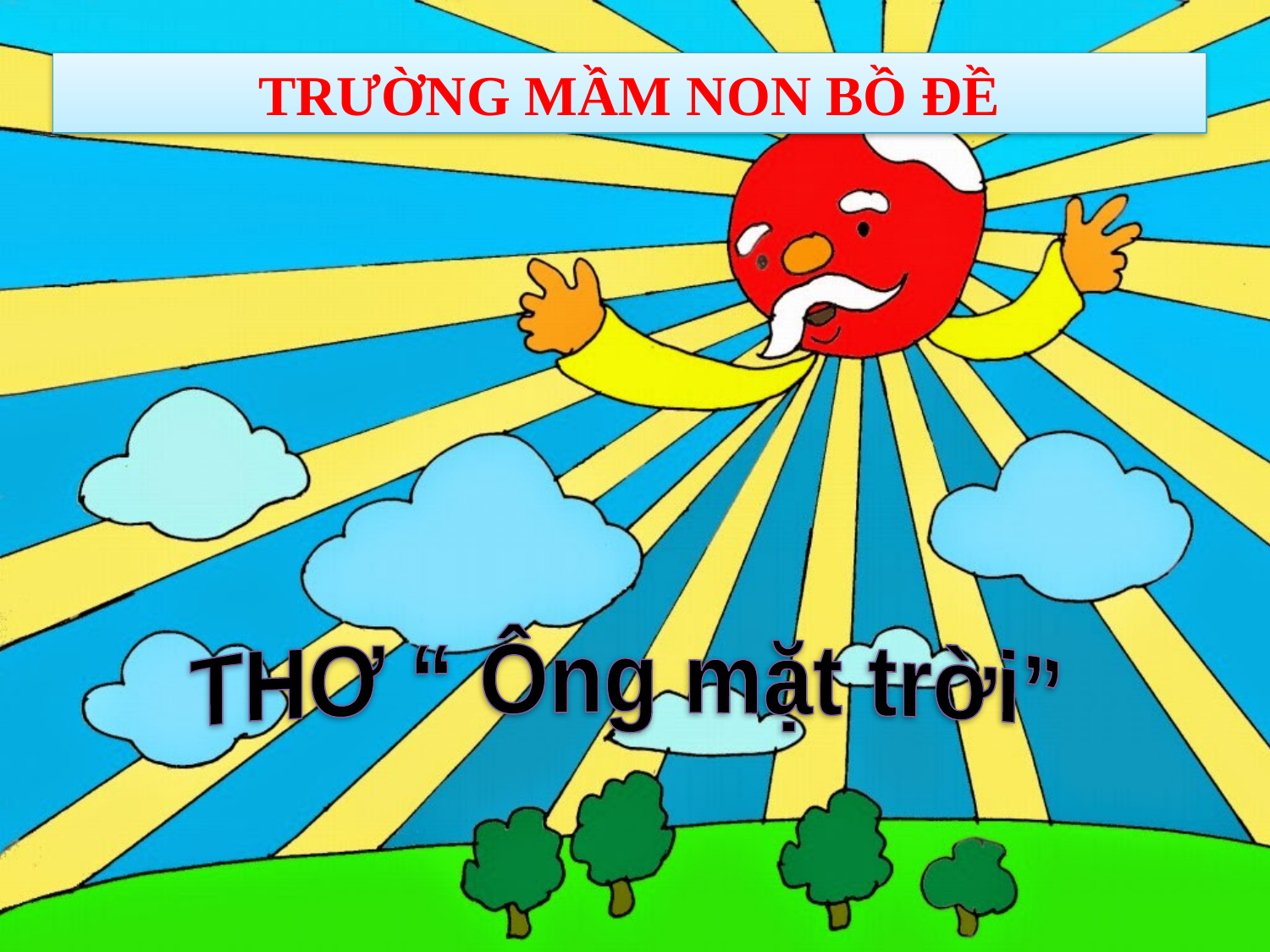

TRƯỜNG MẦM NON BỒ ĐỀ
#

THƠ “ Ông mặt trời”